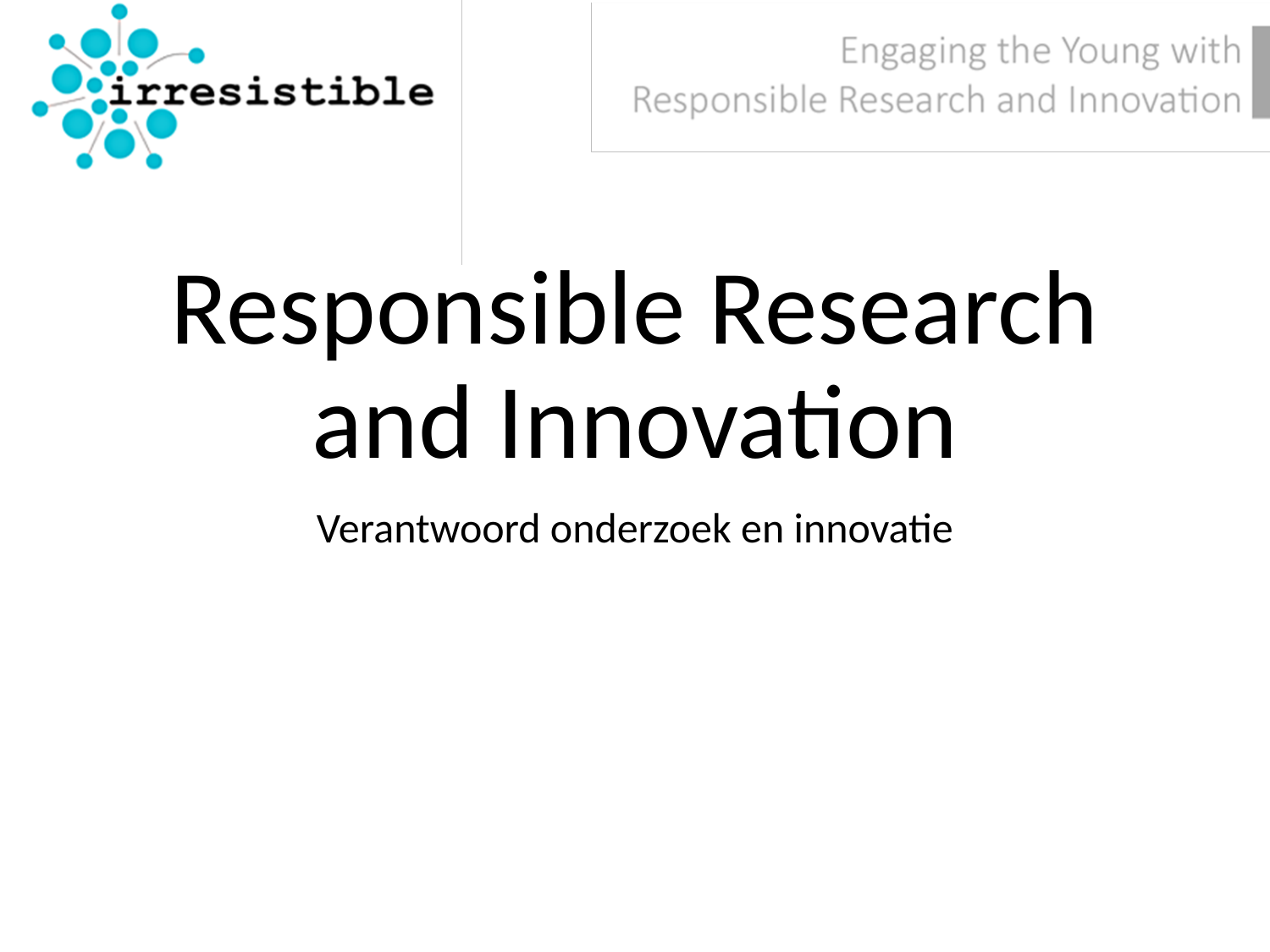

# Responsible Research and Innovation
Verantwoord onderzoek en innovatie